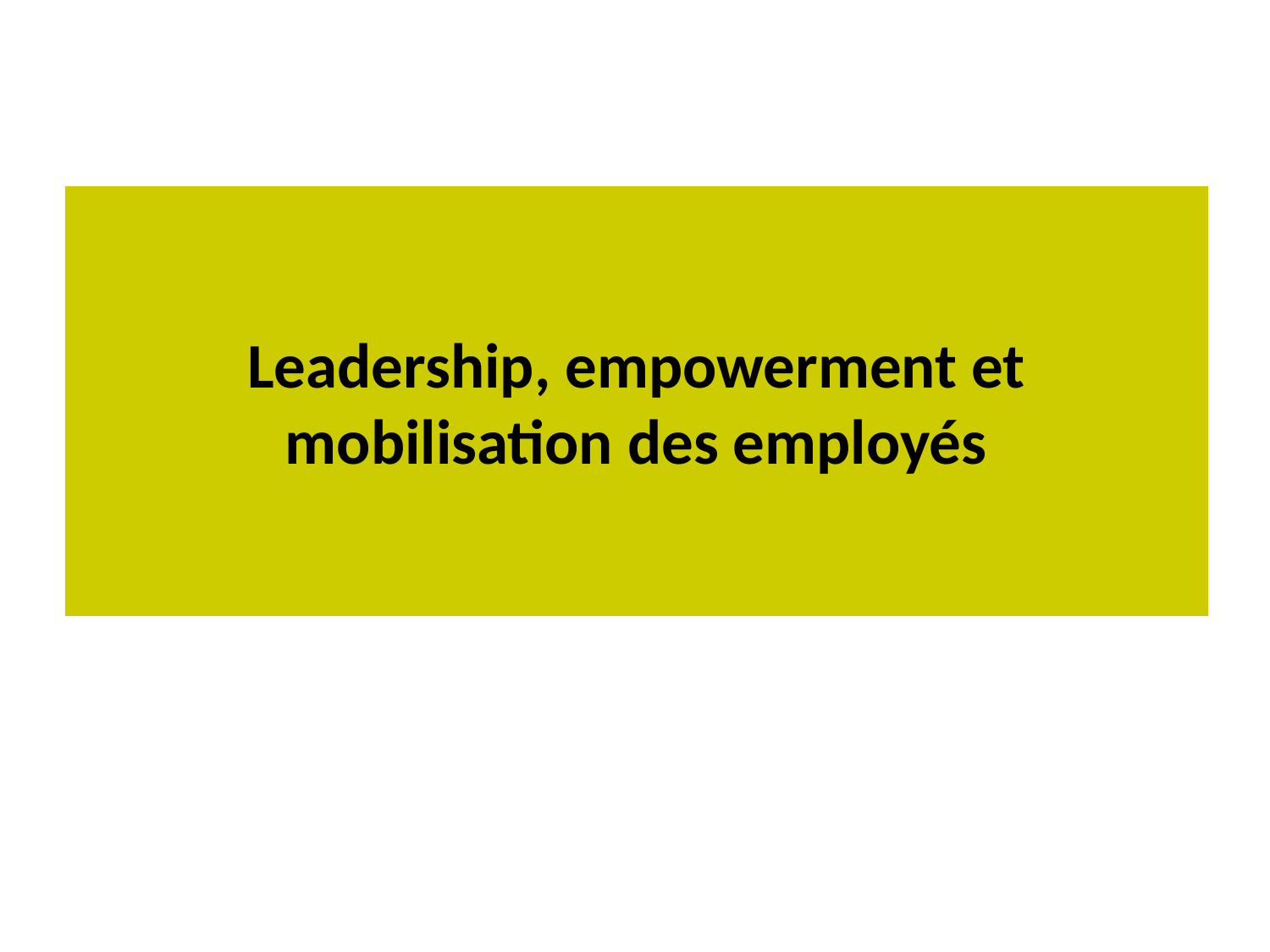

# Leadership, empowerment et mobilisation des employés